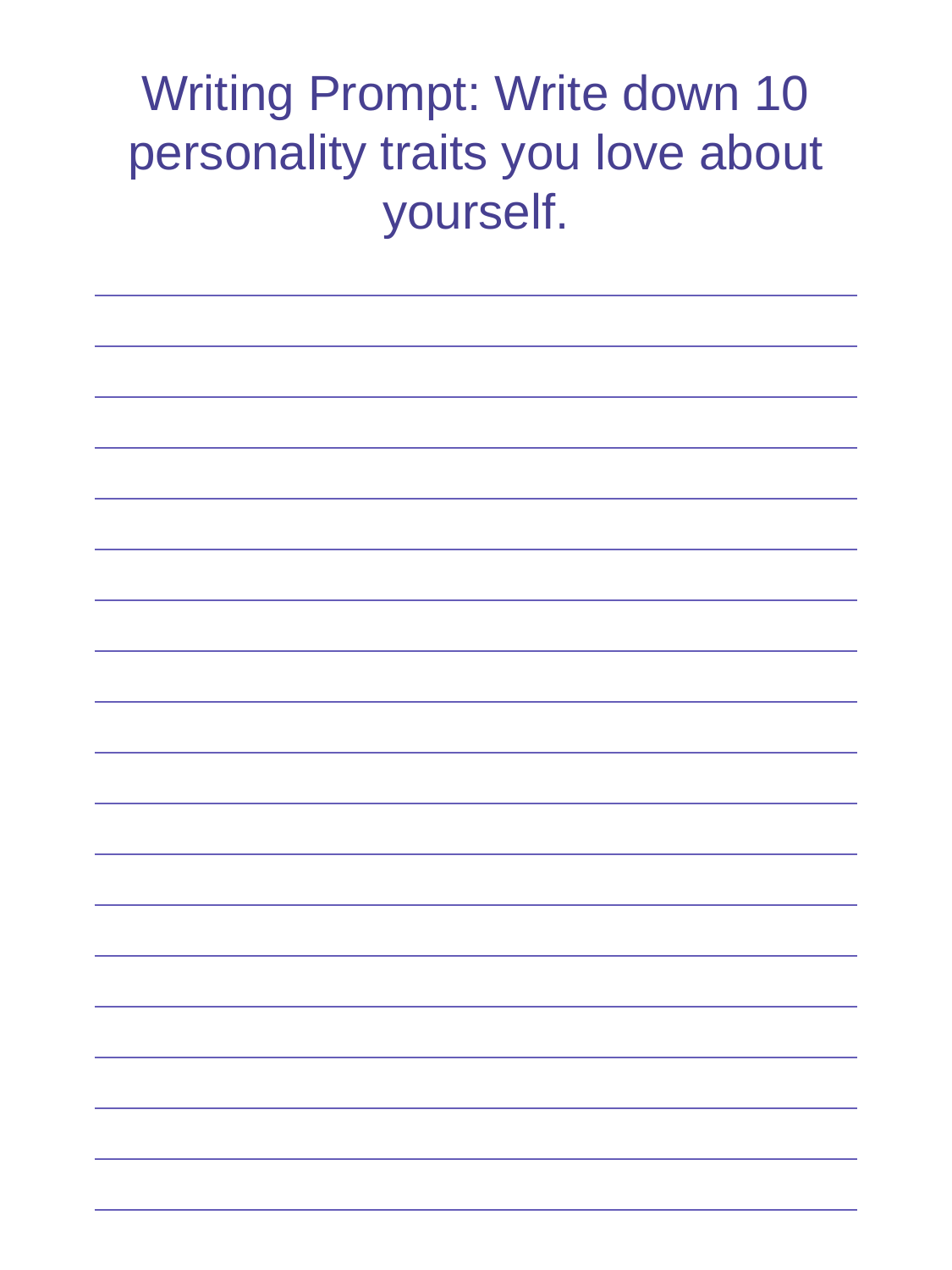

Writing Prompt: Write down 10 personality traits you love about yourself.
|  |
| --- |
|  |
|  |
|  |
|  |
|  |
|  |
|  |
|  |
|  |
|  |
|  |
|  |
|  |
|  |
|  |
|  |
|  |